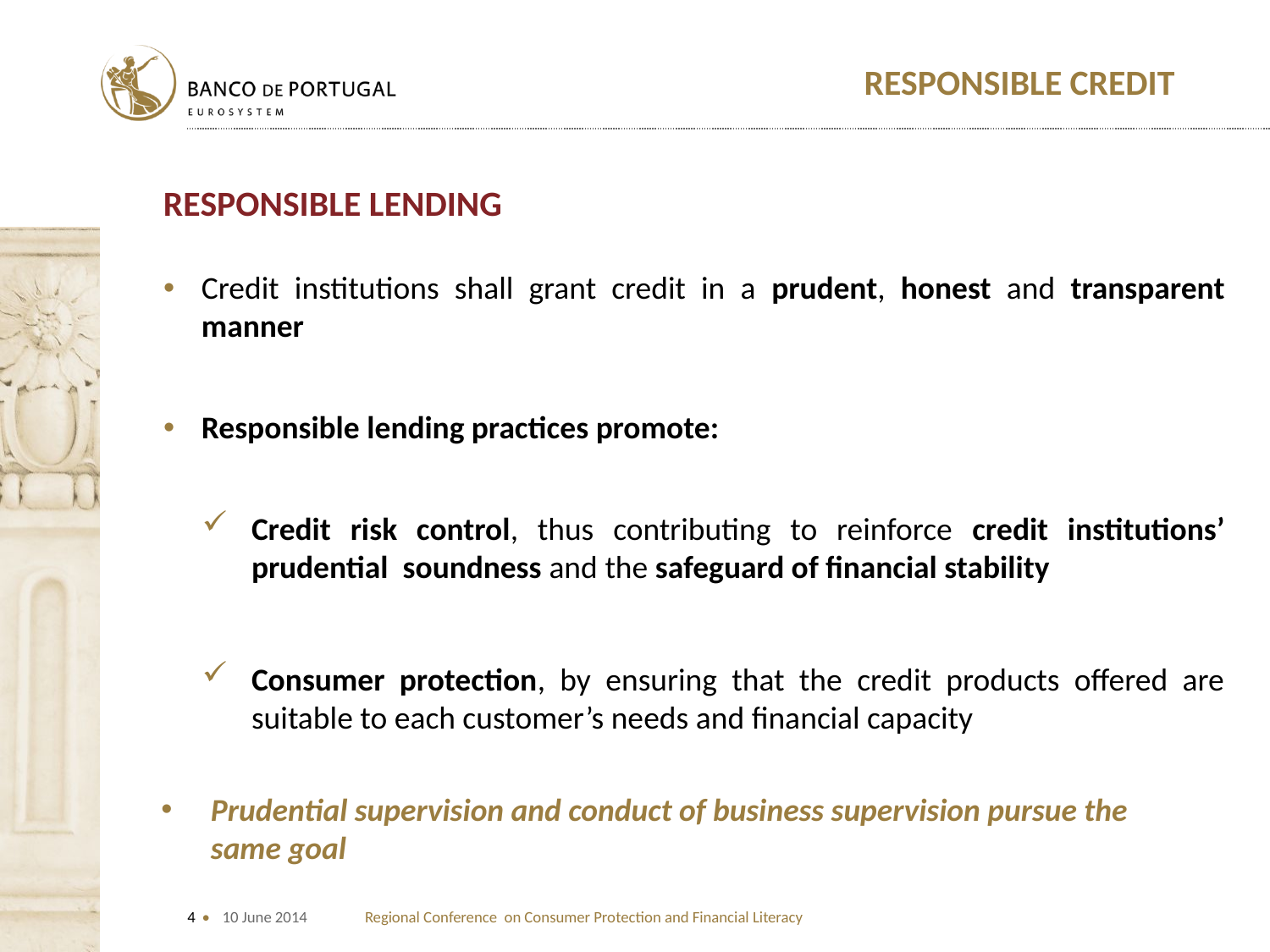

# Responsible Credit
Responsible Lending
Credit institutions shall grant credit in a prudent, honest and transparent manner
Responsible lending practices promote:
Credit risk control, thus contributing to reinforce credit institutions’ prudential  soundness and the safeguard of financial stability
Consumer protection, by ensuring that the credit products offered are suitable to each customer’s needs and financial capacity
Prudential supervision and conduct of business supervision pursue the same goal
10 June 2014
Regional Conference  on Consumer Protection and Financial Literacy